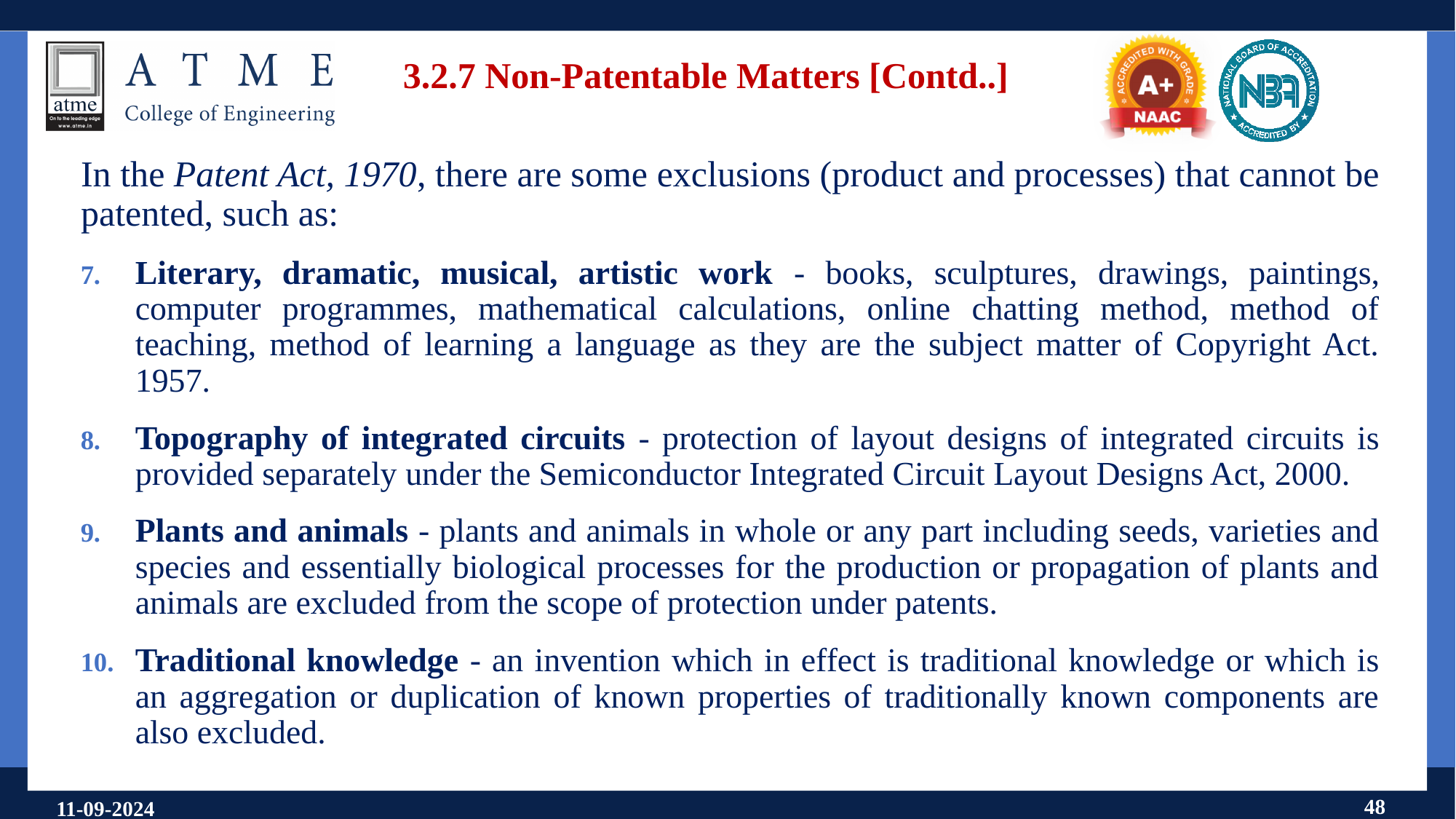

# 3.2.7 Non-Patentable Matters [Contd..]
In the Patent Act, 1970, there are some exclusions (product and processes) that cannot be patented, such as:
Literary, dramatic, musical, artistic work - books, sculptures, drawings, paintings, computer programmes, mathematical calculations, online chatting method, method of teaching, method of learning a language as they are the subject matter of Copyright Act. 1957.
Topography of integrated circuits - protection of layout designs of integrated circuits is provided separately under the Semiconductor Integrated Circuit Layout Designs Act, 2000.
Plants and animals - plants and animals in whole or any part including seeds, varieties and species and essentially biological processes for the production or propagation of plants and animals are excluded from the scope of protection under patents.
Traditional knowledge - an invention which in effect is traditional knowledge or which is an aggregation or duplication of known properties of traditionally known components are also excluded.
48
11-09-2024